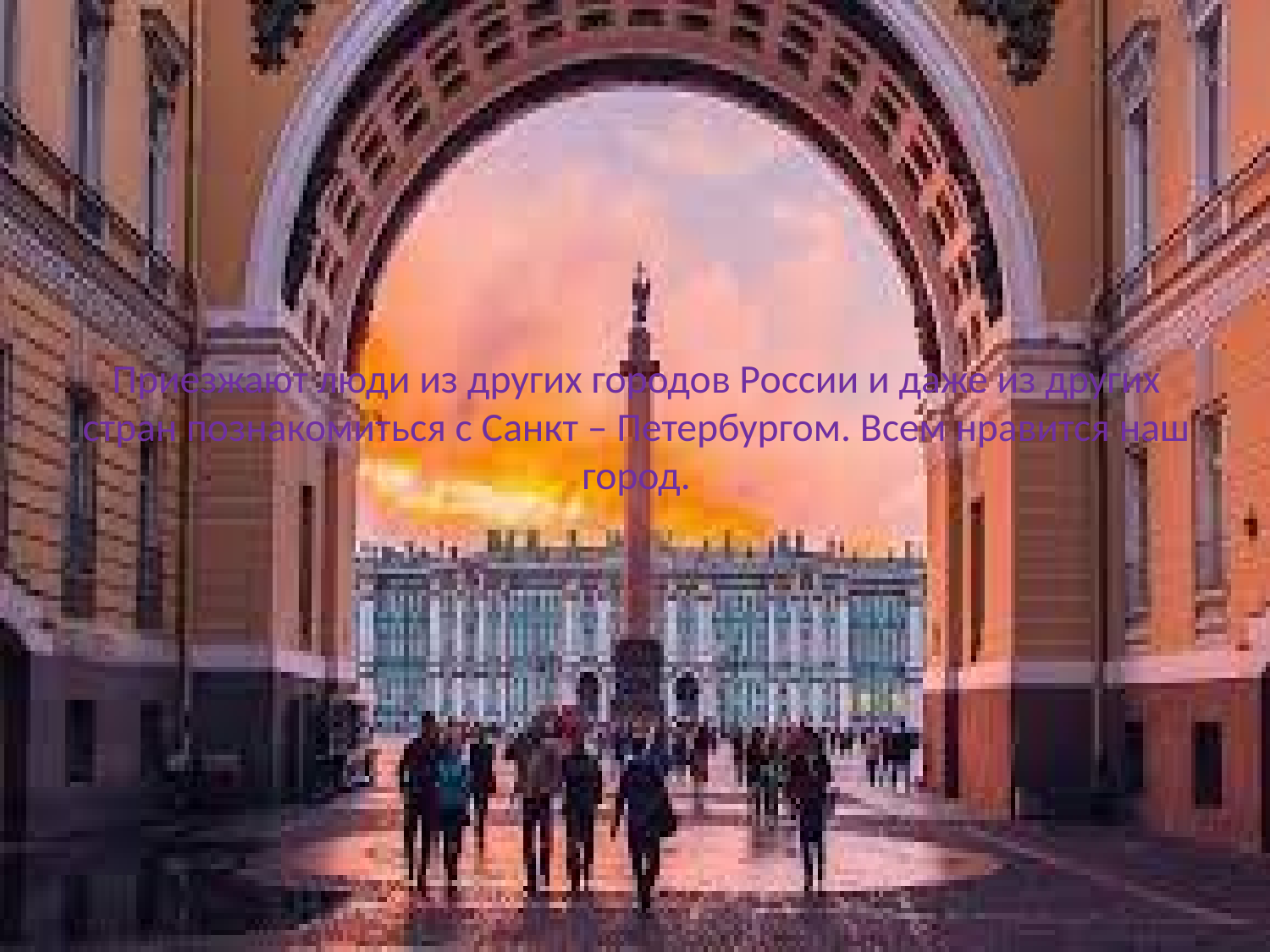

# Приезжают люди из других городов России и даже из других стран познакомиться с Санкт – Петербургом. Всем нравится наш город.